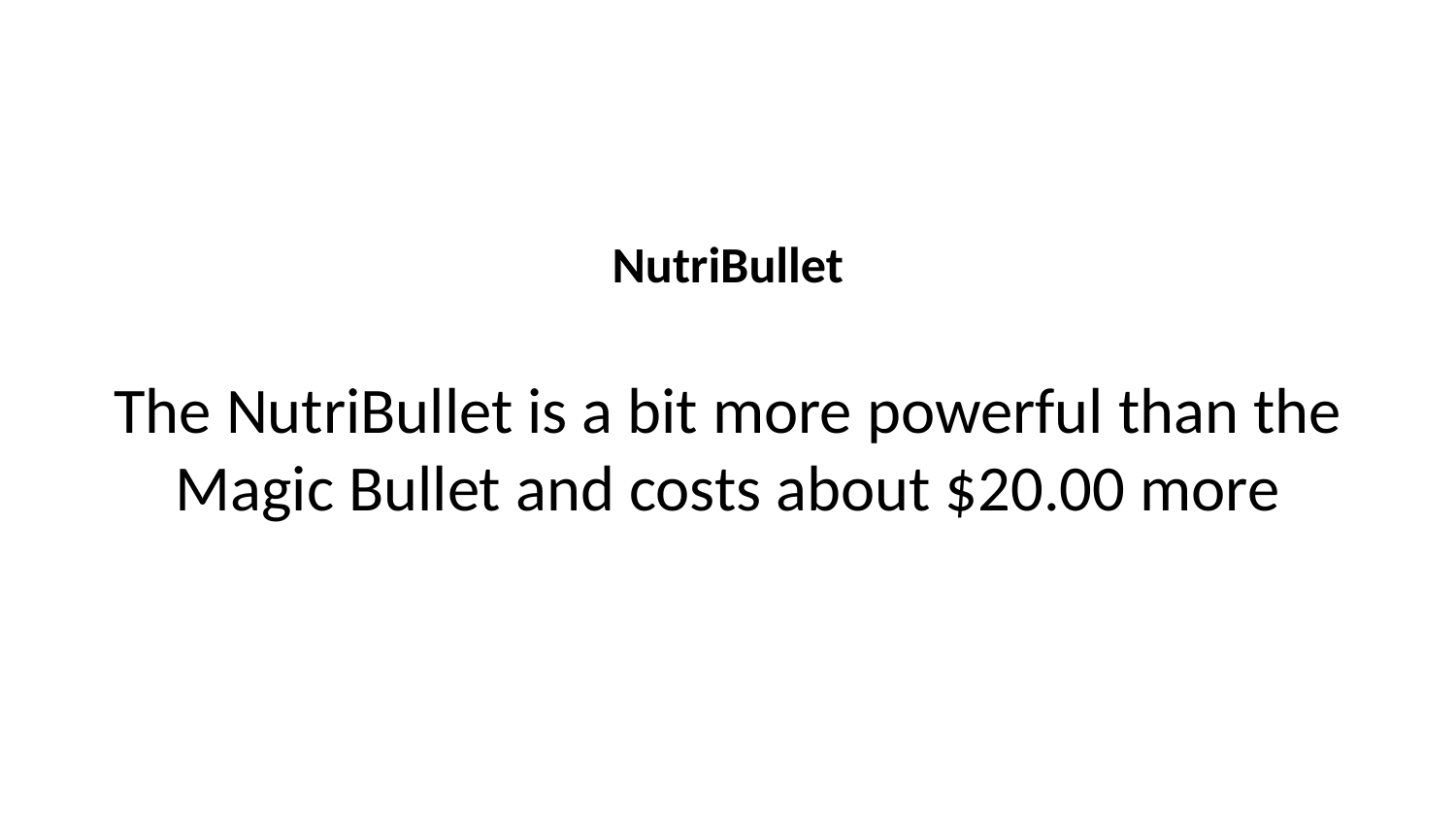

# NutriBullet
The NutriBullet is a bit more powerful than the Magic Bullet and costs about $20.00 more